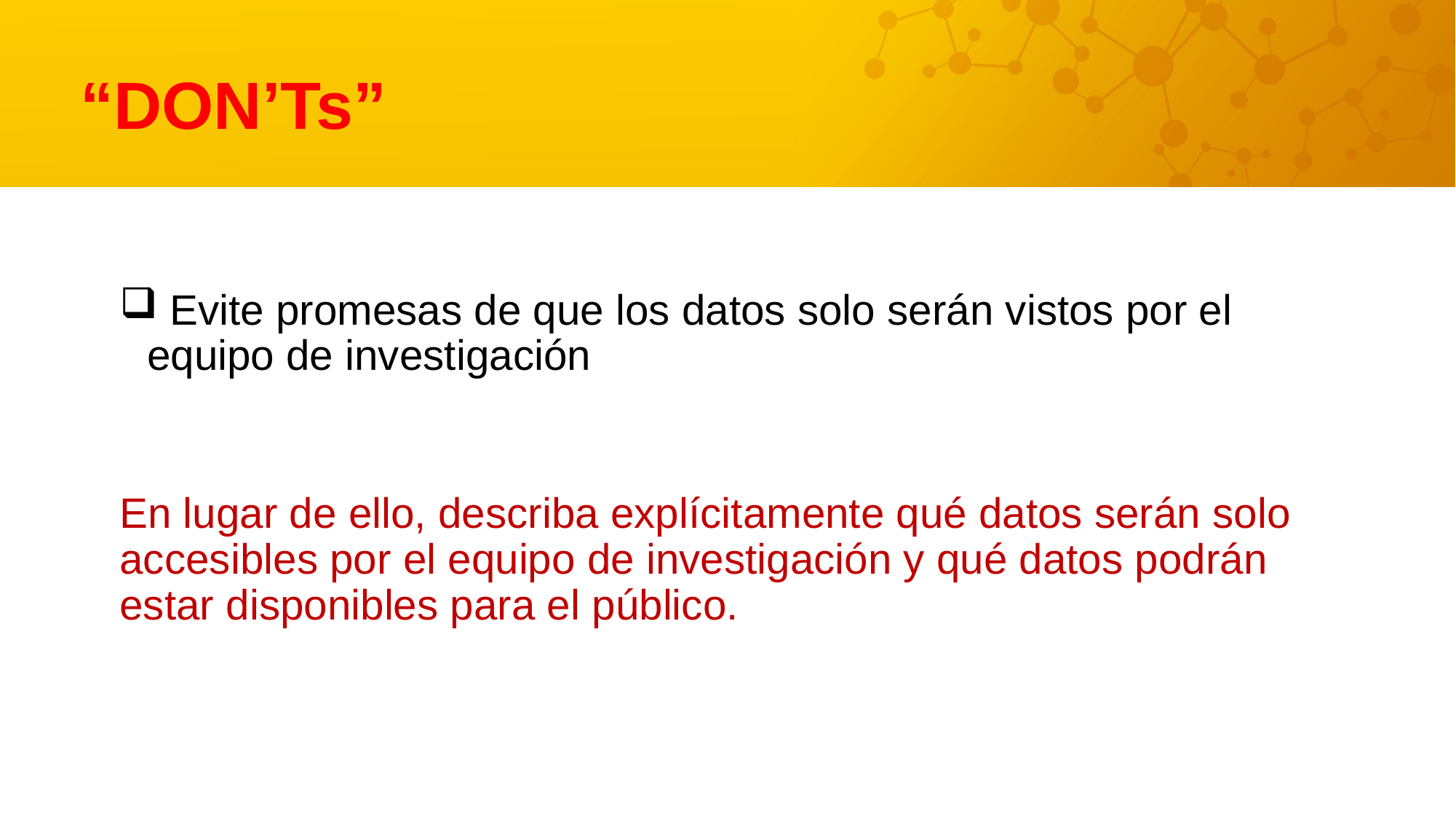

# “DON’Ts”
 Evite promesas de que los datos solo serán vistos por el equipo de investigación
En lugar de ello, describa explícitamente qué datos serán solo accesibles por el equipo de investigación y qué datos podrán estar disponibles para el público.